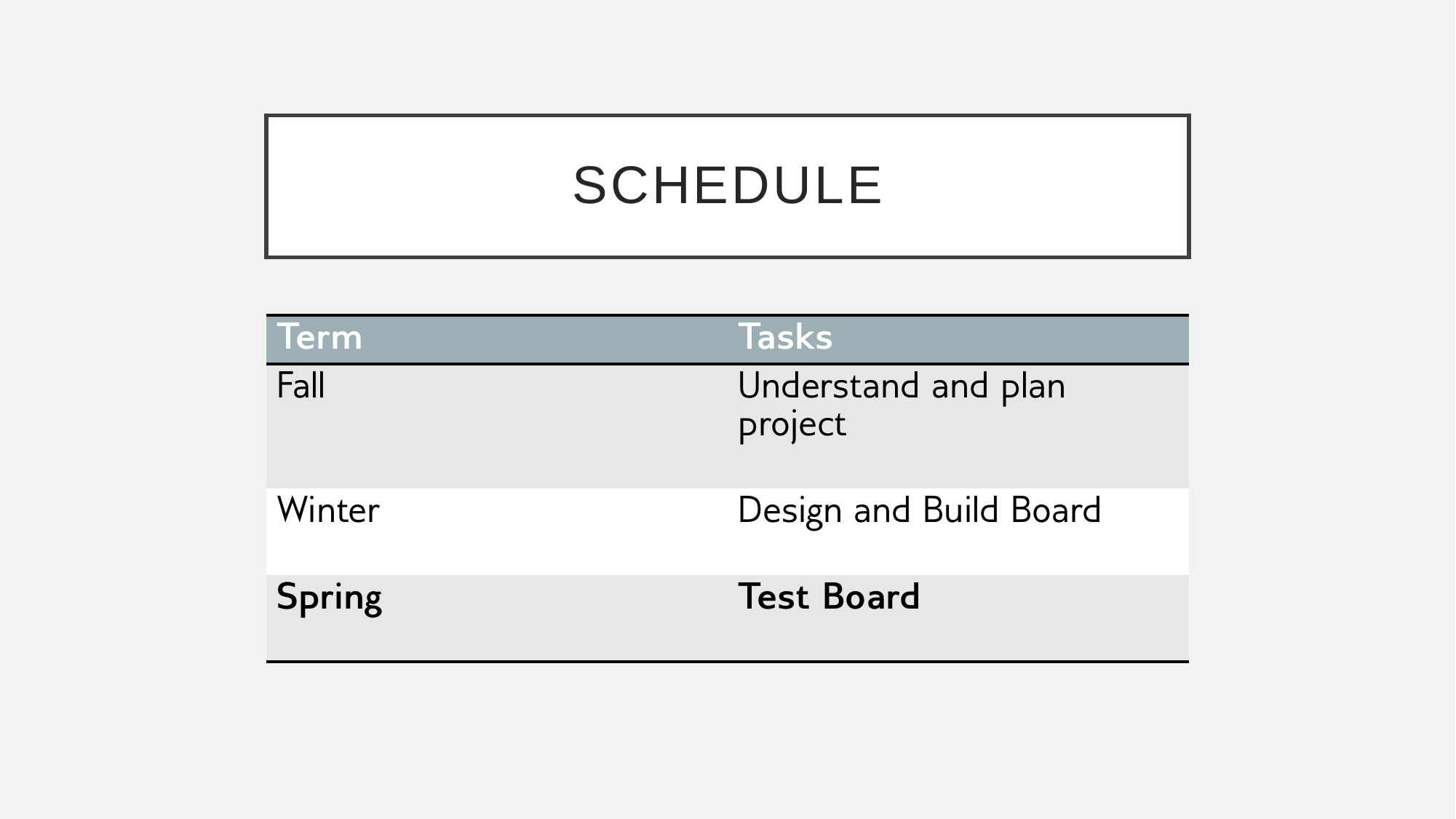

# schedule
| Term | Tasks |
| --- | --- |
| Fall | Understand and plan project |
| Winter | Design and Build Board |
| Spring | Test Board |